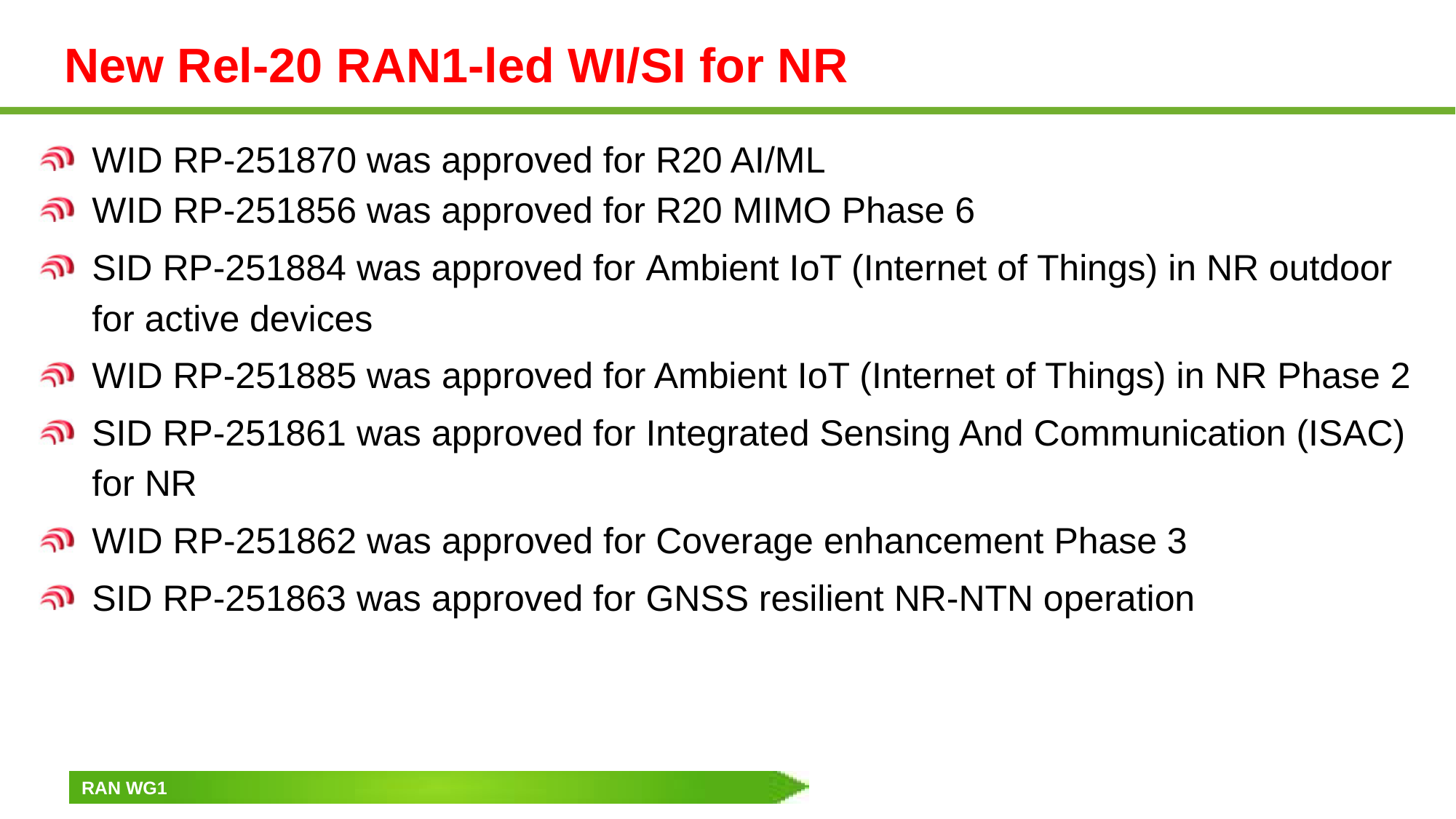

# New Rel-20 RAN1-led WI/SI for NR
WID RP-251870 was approved for R20 AI/ML
WID RP-251856 was approved for R20 MIMO Phase 6
SID RP-251884 was approved for Ambient IoT (Internet of Things) in NR outdoor for active devices
WID RP-251885 was approved for Ambient IoT (Internet of Things) in NR Phase 2
SID RP-251861	 was approved for Integrated Sensing And Communication (ISAC) for NR
WID RP-251862 was approved for Coverage enhancement Phase 3
SID RP-251863	 was approved for GNSS resilient NR-NTN operation